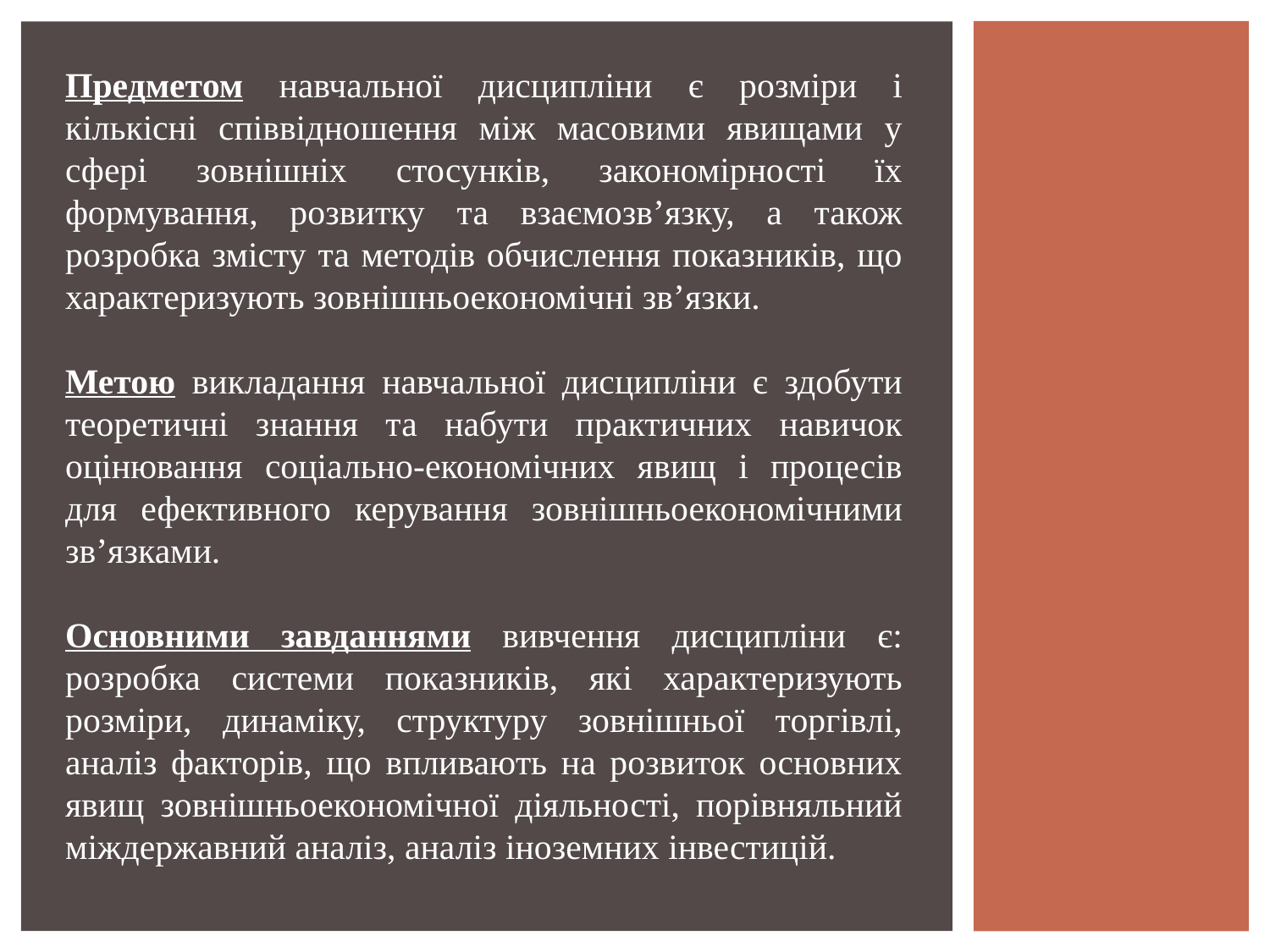

Предметом навчальної дисципліни є розміри і кількісні співвідношення між масовими явищами у сфері зовнішніх стосунків, закономірності їх формування, розвитку та взаємозв’язку, а також розробка змісту та методів обчислення показників, що характеризують зовнішньоекономічні зв’язки.
Метою викладання навчальної дисципліни є здобути теоретичні знання та набути практичних навичок оцінювання соціально-економічних явищ і процесів для ефективного керування зовнішньоекономічними зв’язками.
Основними завданнями вивчення дисципліни є: розробка системи показників, які характеризують розміри, динаміку, структуру зовнішньої торгівлі, аналіз факторів, що впливають на розвиток основних явищ зовнішньоекономічної діяльності, порівняльний міждержавний аналіз, аналіз іноземних інвестицій.